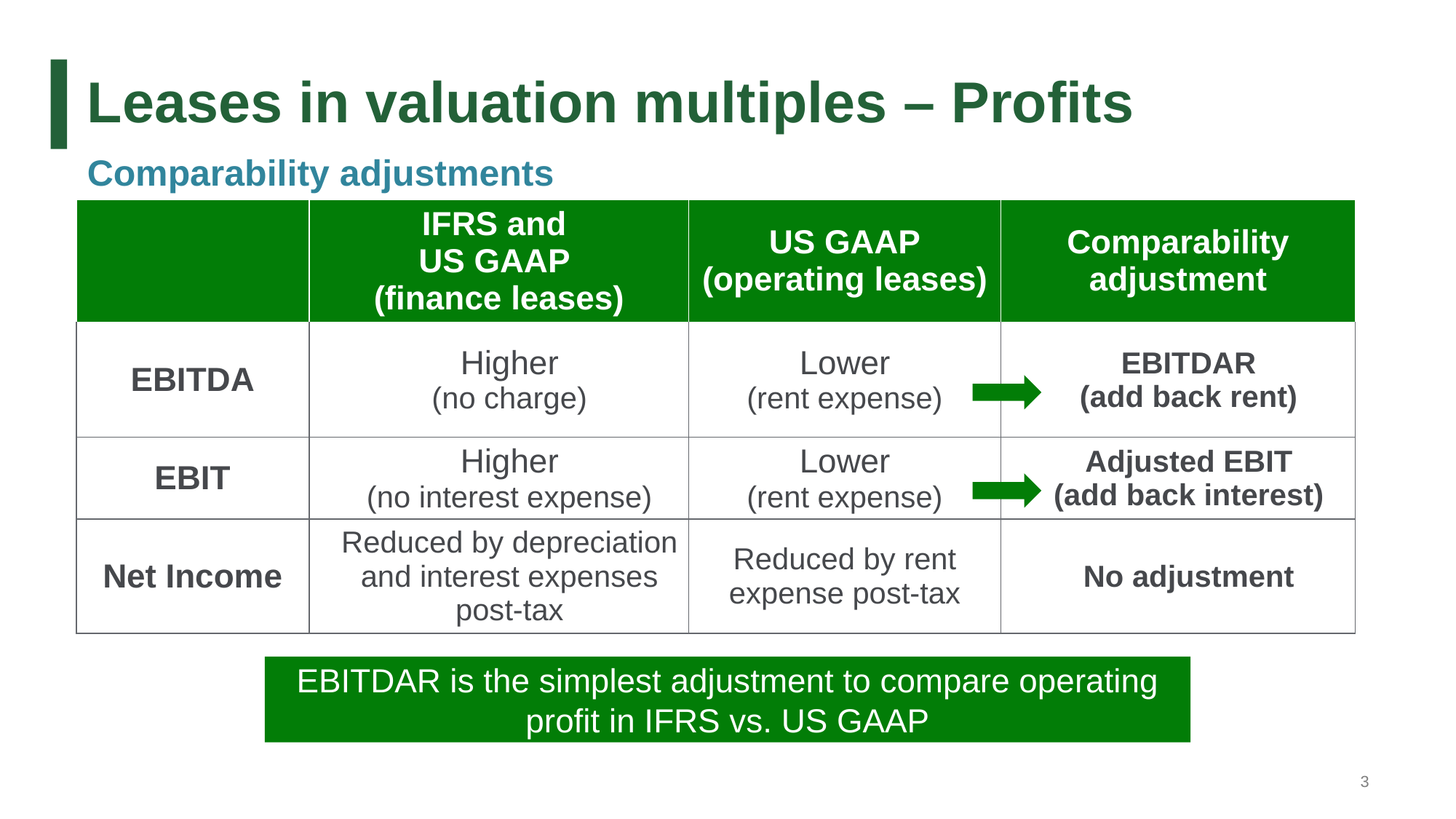

# Leases in valuation multiples – Profits
Comparability adjustments
|  | IFRS and US GAAP (finance leases) | US GAAP (operating leases) | Comparability adjustment |
| --- | --- | --- | --- |
| EBITDA | Higher (no charge) | Lower (rent expense) | EBITDAR (add back rent) |
| EBIT | Higher (no interest expense) | Lower (rent expense) | Adjusted EBIT (add back interest) |
| Net Income | Reduced by depreciation and interest expenses post-tax | Reduced by rent expense post-tax | No adjustment |

EBITDAR is the simplest adjustment to compare operating profit in IFRS vs. US GAAP
3